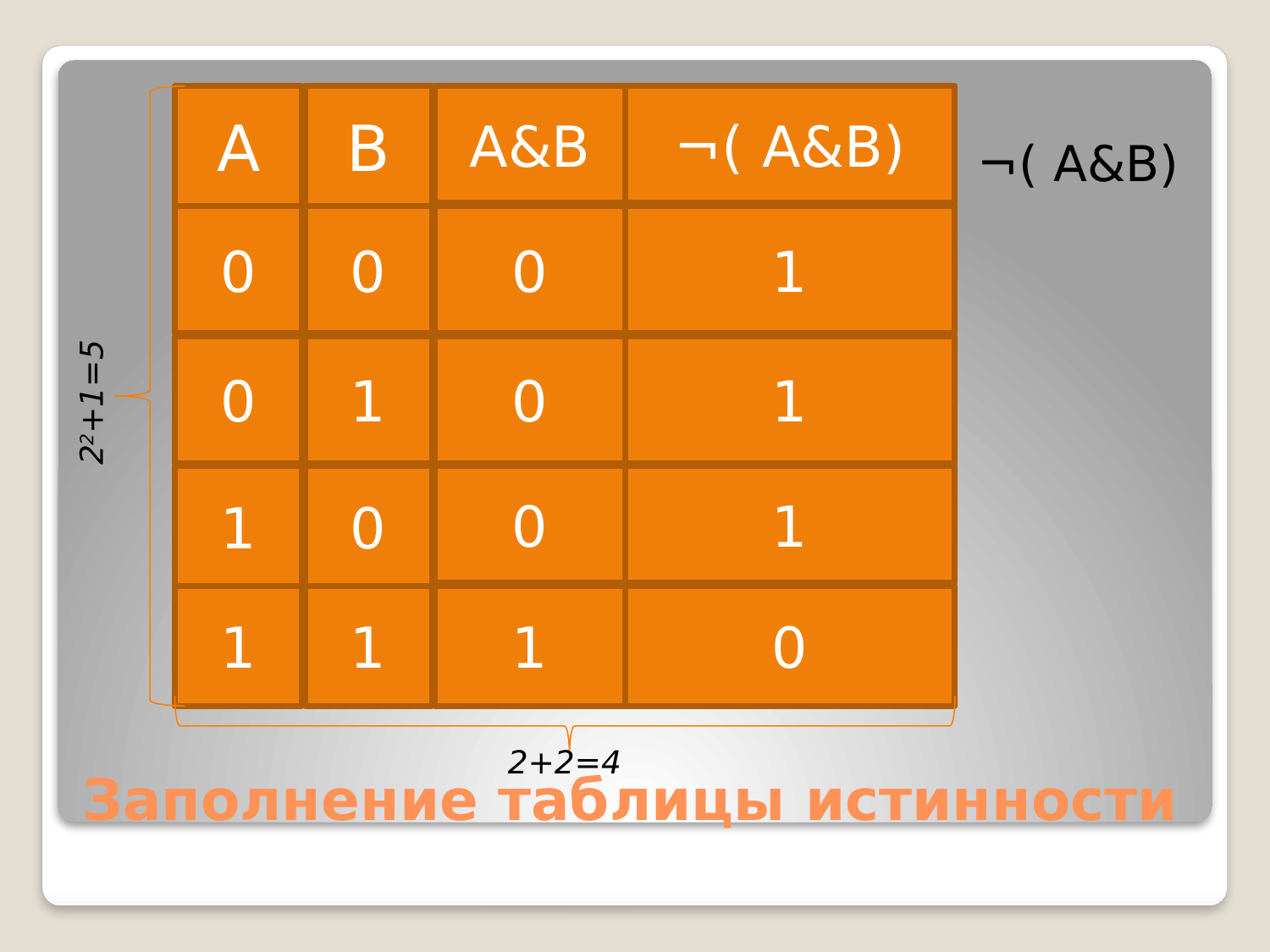

A
B
A&B
¬( A&B)
¬( A&B)
0
0
0
1
0
1
0

1
22+1=5
1
0
0
1
1
1
1
0
# Заполнение таблицы истинности
2+2=4